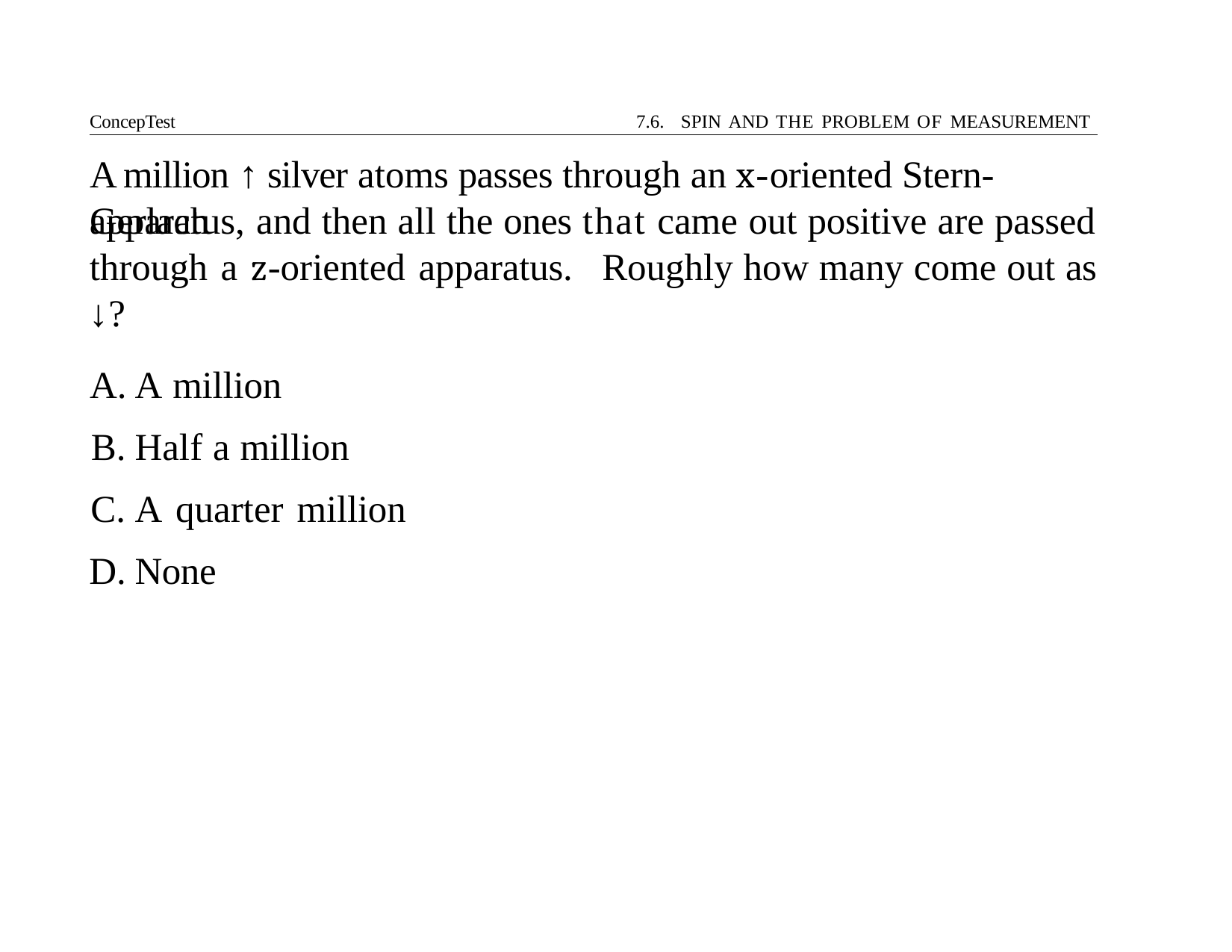

ConcepTest	7.6.  SPIN AND THE PROBLEM OF MEASUREMENT

# A million ↑ silver atoms passes through an x-oriented Stern-Gerlach
apparatus, and then all the ones that came out positive are passed through a z-oriented apparatus.	Roughly how many come out as
↓?
A million
Half a million
A quarter million
None